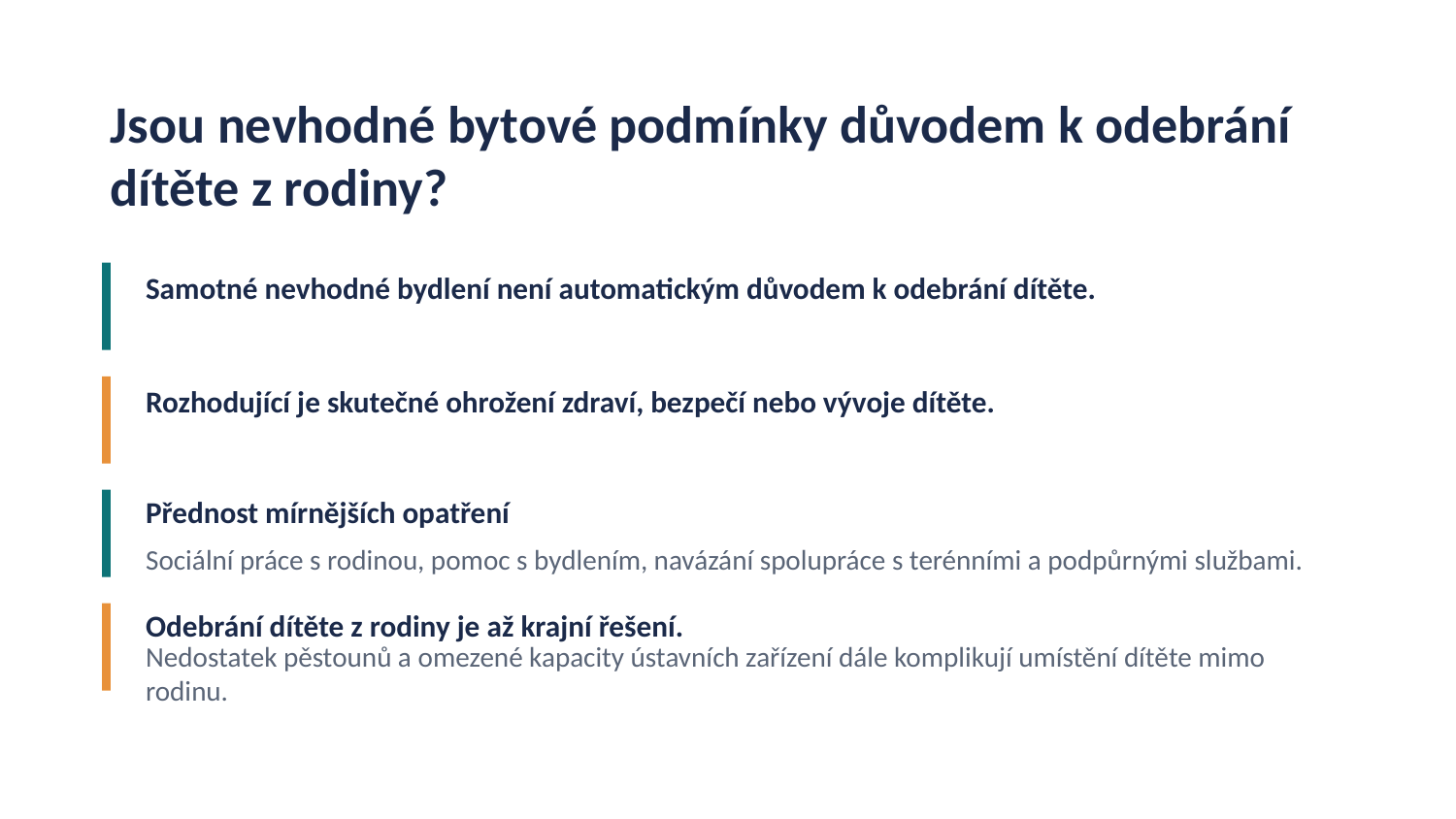

Jsou nevhodné bytové podmínky důvodem k odebrání dítěte z rodiny?

Samotné nevhodné bydlení není automatickým důvodem k odebrání dítěte.

Rozhodující je skutečné ohrožení zdraví, bezpečí nebo vývoje dítěte.

Přednost mírnějších opatření
Sociální práce s rodinou, pomoc s bydlením, navázání spolupráce s terénními a podpůrnými službami.
Odebrání dítěte z rodiny je až krajní řešení.

Nedostatek pěstounů a omezené kapacity ústavních zařízení dále komplikují umístění dítěte mimo rodinu.